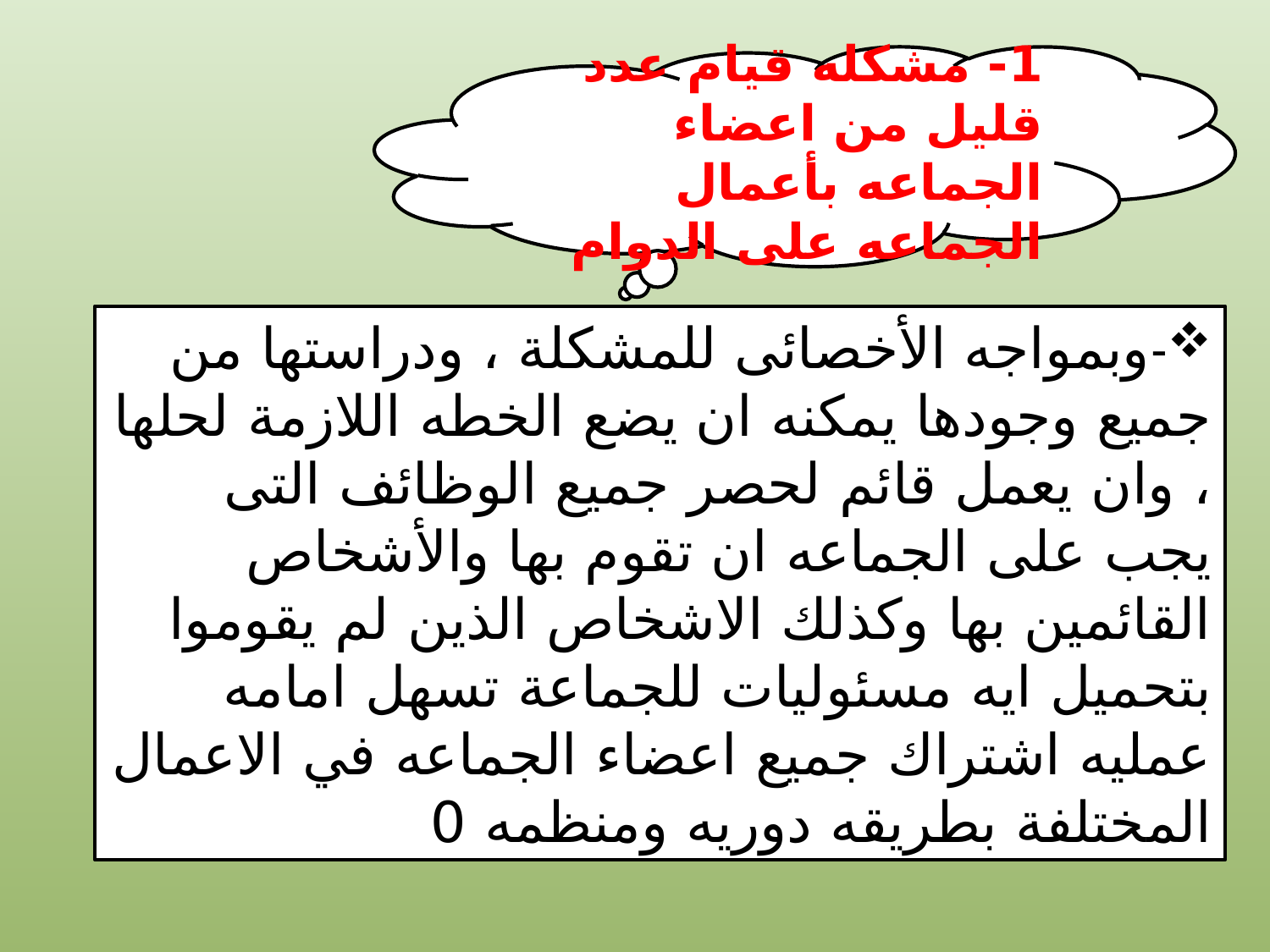

1- مشكله قيام عدد قليل من اعضاء الجماعه بأعمال الجماعه على الدوام
-وبمواجه الأخصائى للمشكلة ، ودراستها من جميع وجودها يمكنه ان يضع الخطه اللازمة لحلها ، وان يعمل قائم لحصر جميع الوظائف التى يجب على الجماعه ان تقوم بها والأشخاص القائمين بها وكذلك الاشخاص الذين لم يقوموا بتحميل ايه مسئوليات للجماعة تسهل امامه عمليه اشتراك جميع اعضاء الجماعه في الاعمال المختلفة بطريقه دوريه ومنظمه 0